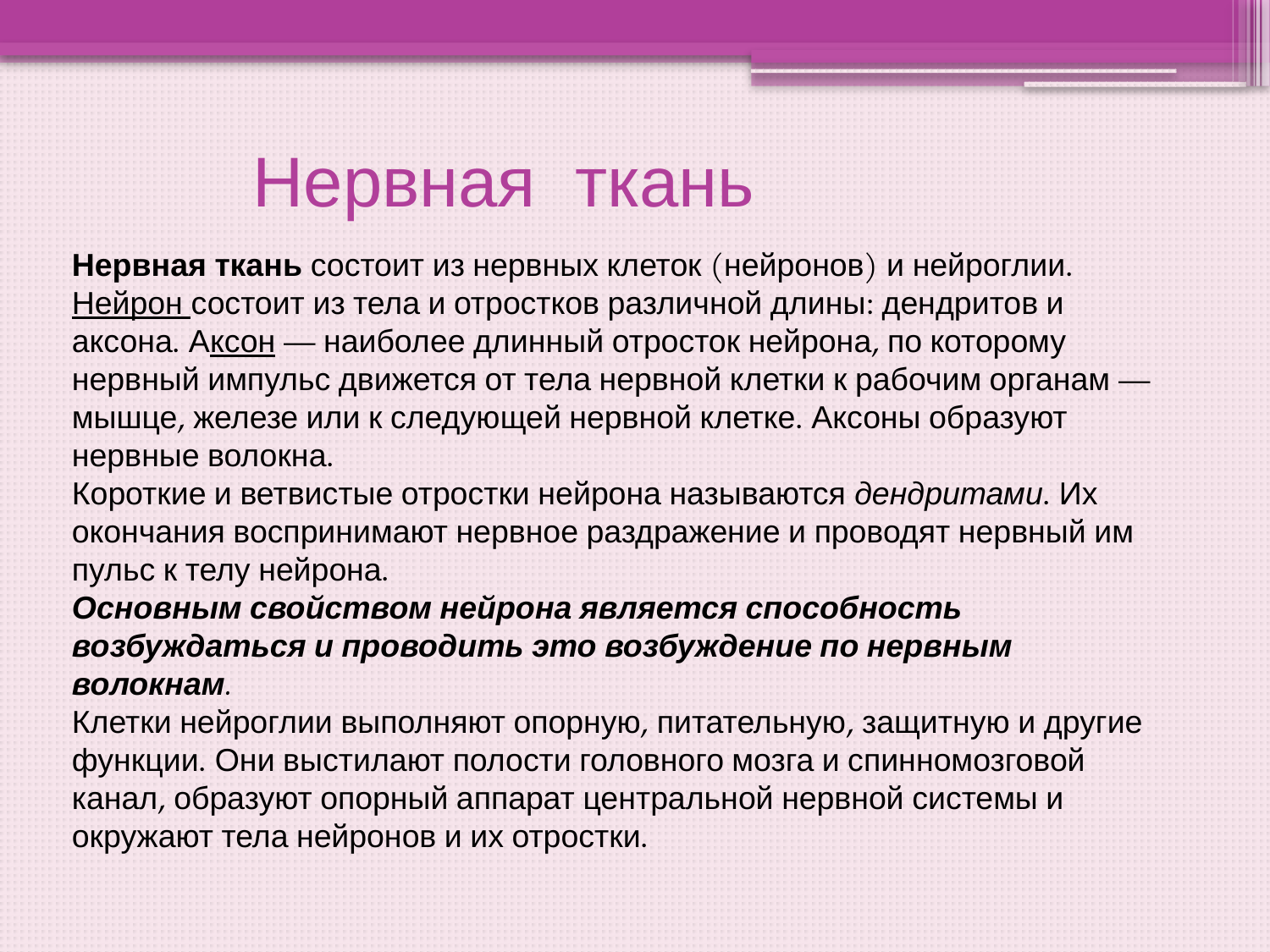

# Нервная  ткань
Нервная ткань состоит из нервных клеток (нейронов) и нейроглии.
Нейрон состоит из тела и отростков различной длины: дендритов и аксона. Аксон — наиболее длинный отросток нейрона, по которому нервный импульс движется от тела нервной клетки к рабочим органам — мышце, железе или к следующей нервной клетке. Аксоны образуют нервные волокна.
Короткие и ветвистые отростки нейрона называются дендритами. Их окончания воспринимают нервное раздражение и проводят нервный им пульс к телу нейрона.
Основным свойством нейрона является способность возбуждаться и проводить это возбуждение по нервным волокнам.
Клетки нейроглии выполняют опорную, питательную, защитную и другие функции. Они выстилают полости головного мозга и спинномозговой канал, образуют опорный аппарат центральной нервной системы и окружают тела нейронов и их отростки.